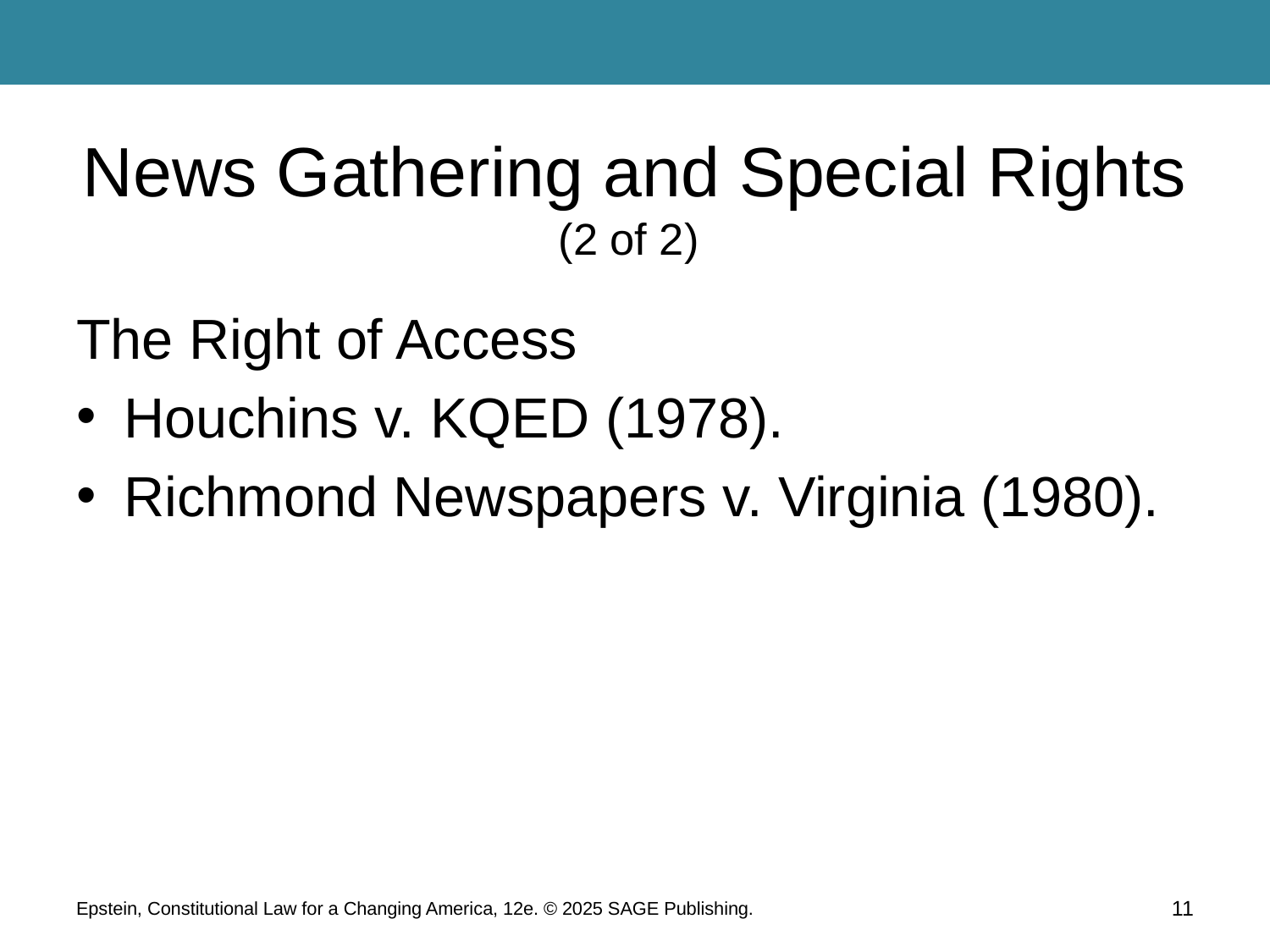

# News Gathering and Special Rights (2 of 2)
The Right of Access
Houchins v. KQED (1978).
Richmond Newspapers v. Virginia (1980).
Epstein, Constitutional Law for a Changing America, 12e. © 2025 SAGE Publishing.
11